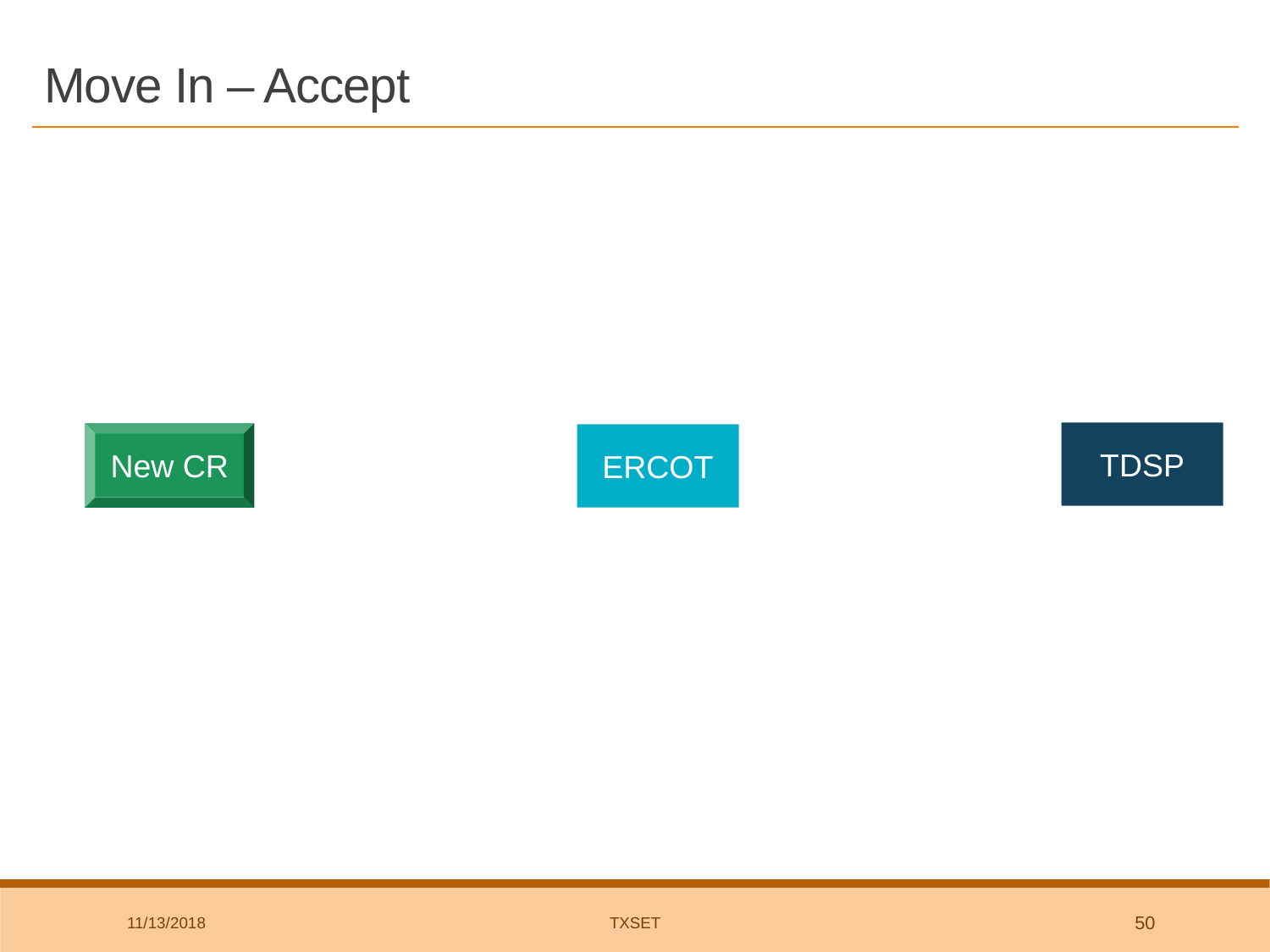

# Move In – Accept

814_16
1
814_03
2
TDSP
New CR
ERCOT
814_05
4
814_04
3
867_02
5
867_02
6
867_04
8
867_04
7
11/13/2018
TxSET
50